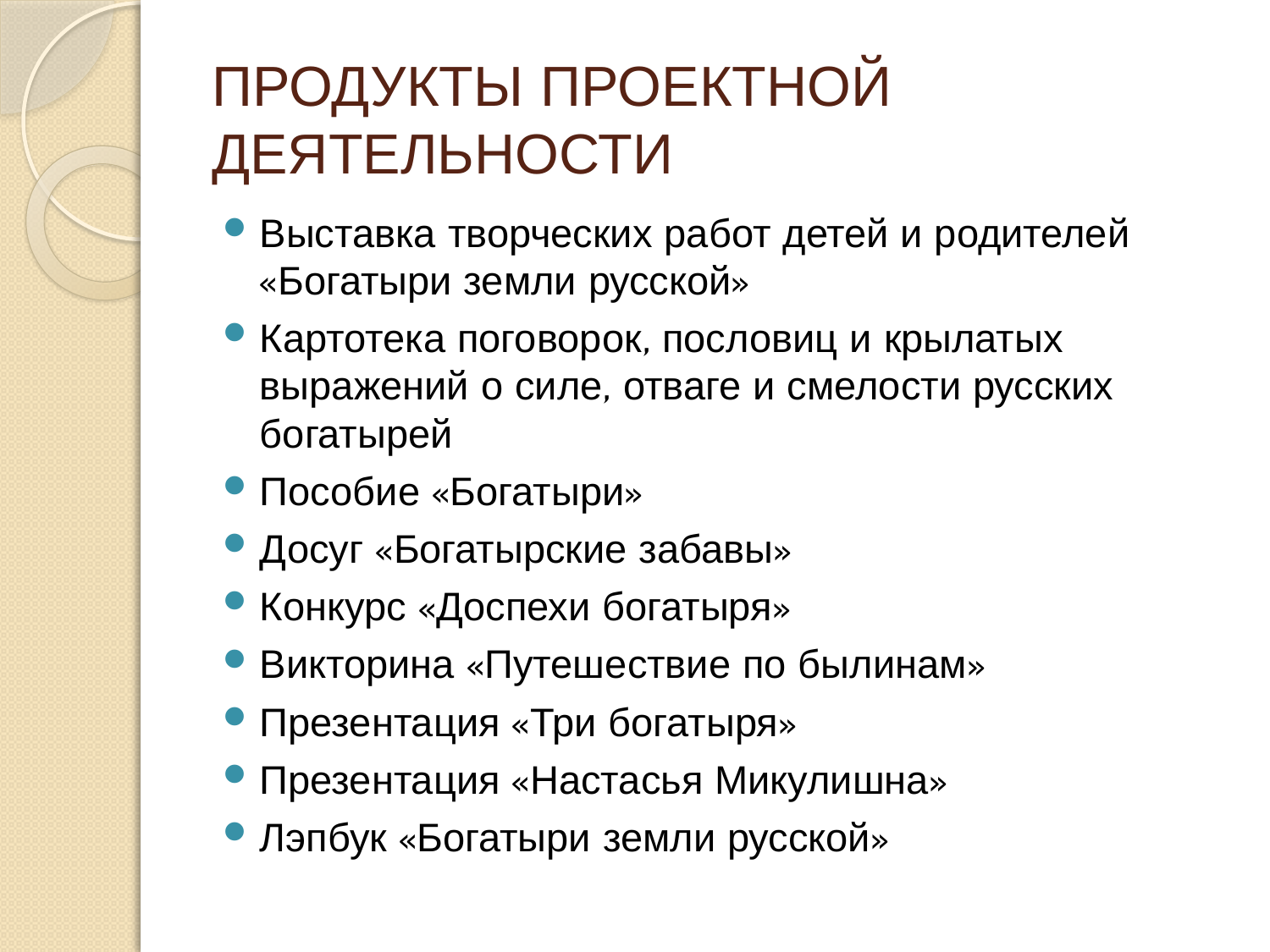

# ПРОДУКТЫ ПРОЕКТНОЙ ДЕЯТЕЛЬНОСТИ
Выставка творческих работ детей и родителей «Богатыри земли русской»
Картотека поговорок, пословиц и крылатых выражений о силе, отваге и смелости русских богатырей
Пособие «Богатыри»
Досуг «Богатырские забавы»
Конкурс «Доспехи богатыря»
Викторина «Путешествие по былинам»
Презентация «Три богатыря»
Презентация «Настасья Микулишна»
Лэпбук «Богатыри земли русской»